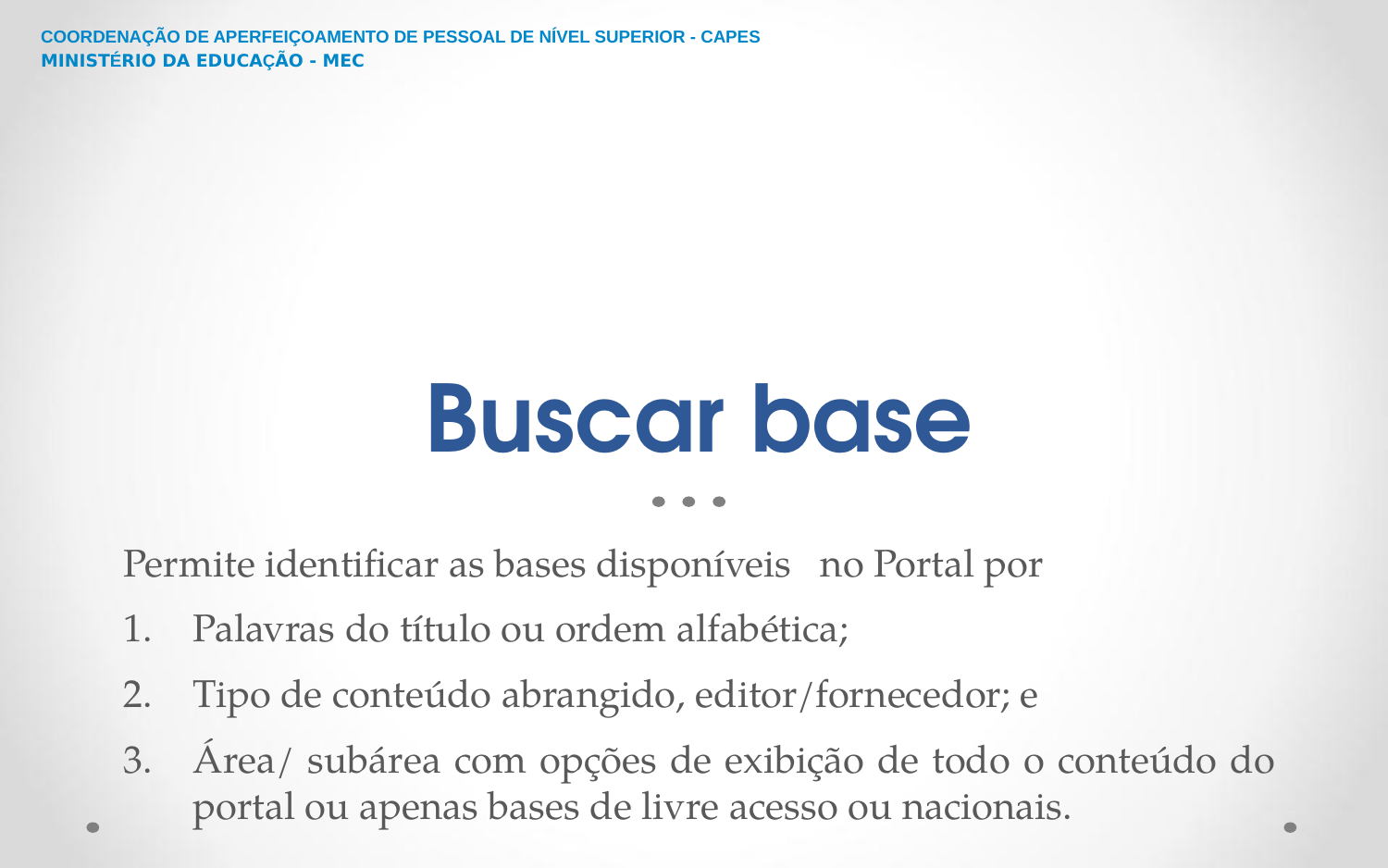

# Buscar base
Permite identificar as bases disponíveis   no Portal por
Palavras do título ou ordem alfabética;
Tipo de conteúdo abrangido, editor/fornecedor; e
Área/ subárea com opções de exibição de todo o conteúdo do portal ou apenas bases de livre acesso ou nacionais.